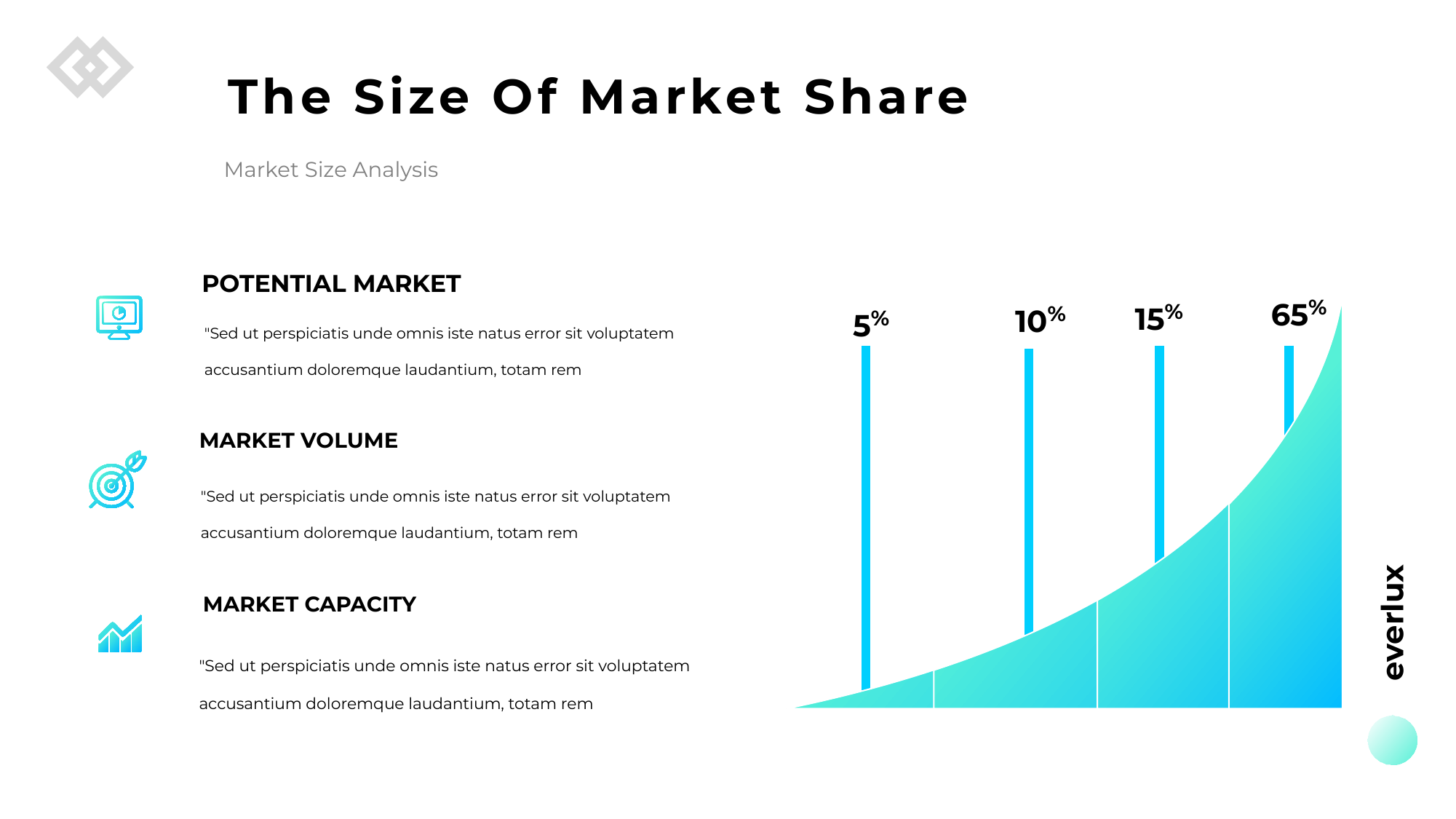

The Size Of Market Share

Market Size Analysis
POTENTIAL MARKET
65%
15%
10%
5%

"Sed ut perspiciatis unde omnis iste natus error sit voluptatem accusantium doloremque laudantium, totam rem
MARKET VOLUME

"Sed ut perspiciatis unde omnis iste natus error sit voluptatem accusantium doloremque laudantium, totam rem
everlux
MARKET CAPACITY

"Sed ut perspiciatis unde omnis iste natus error sit voluptatem accusantium doloremque laudantium, totam rem